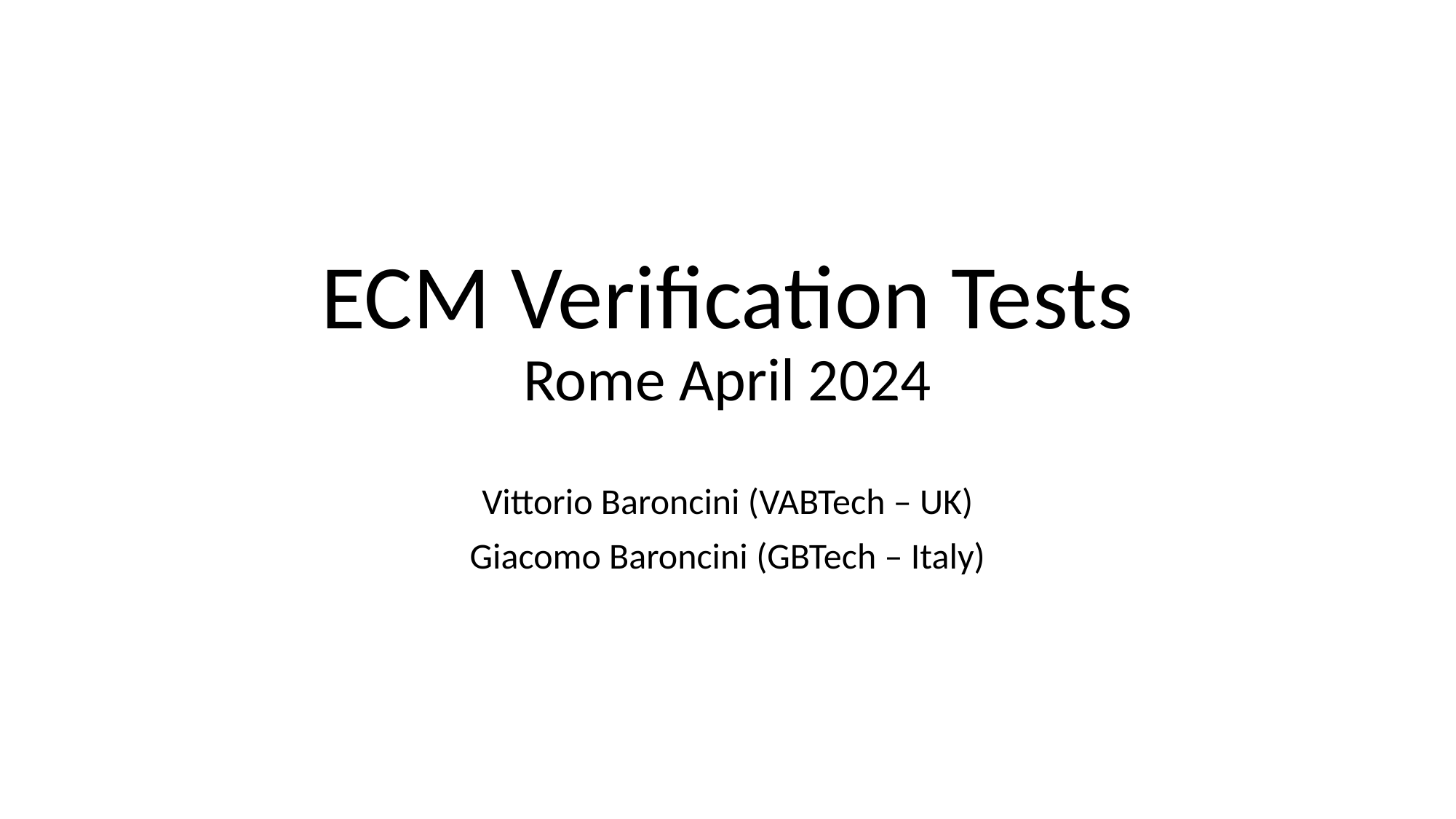

# ECM Verification Tests Rome April 2024
Vittorio Baroncini (VABTech – UK)
Giacomo Baroncini (GBTech – Italy)